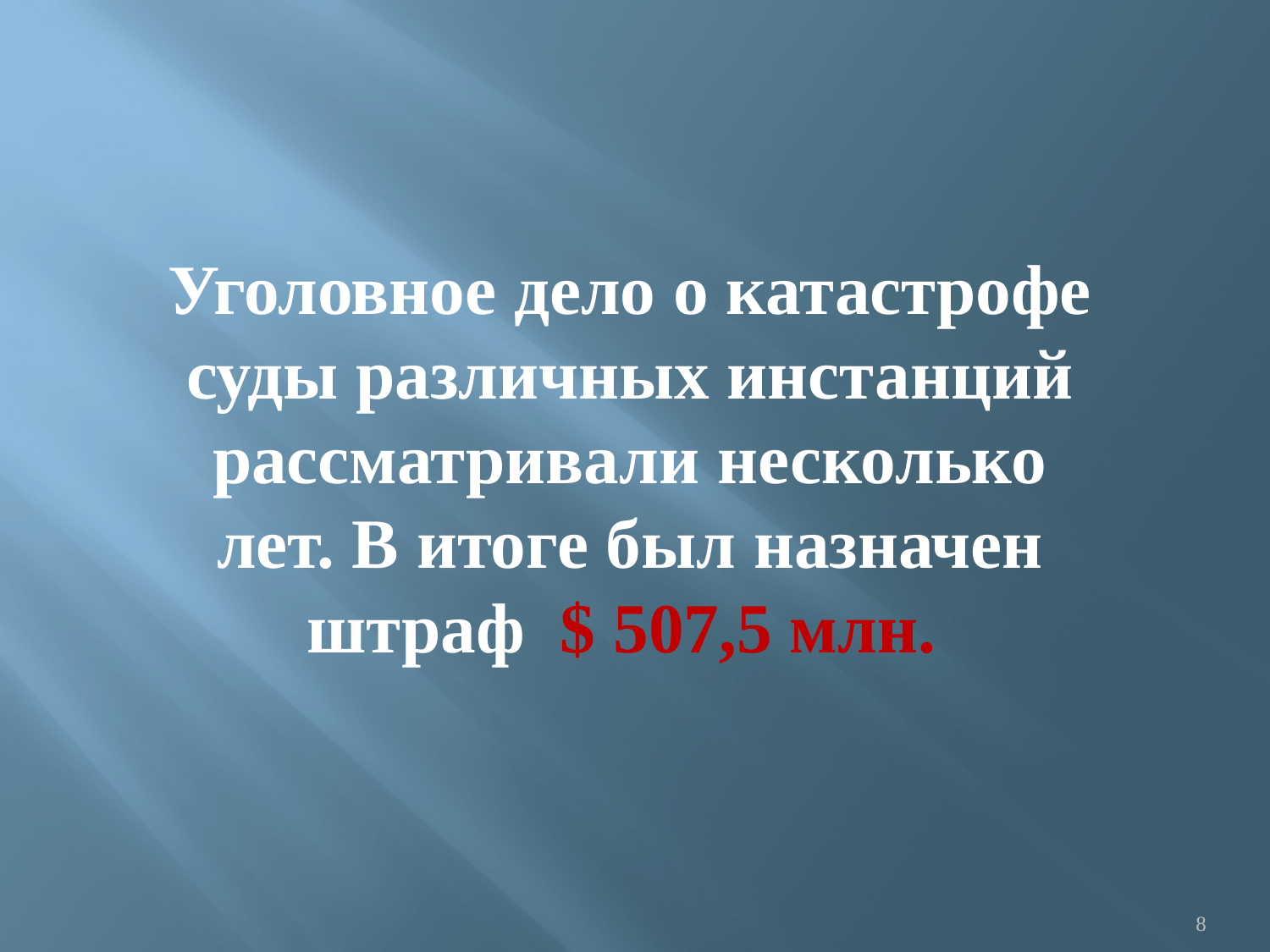

Уголовное дело о катастрофе суды различных инстанций рассматривали несколько лет. В итоге был назначен штраф  $ 507,5 млн.
8